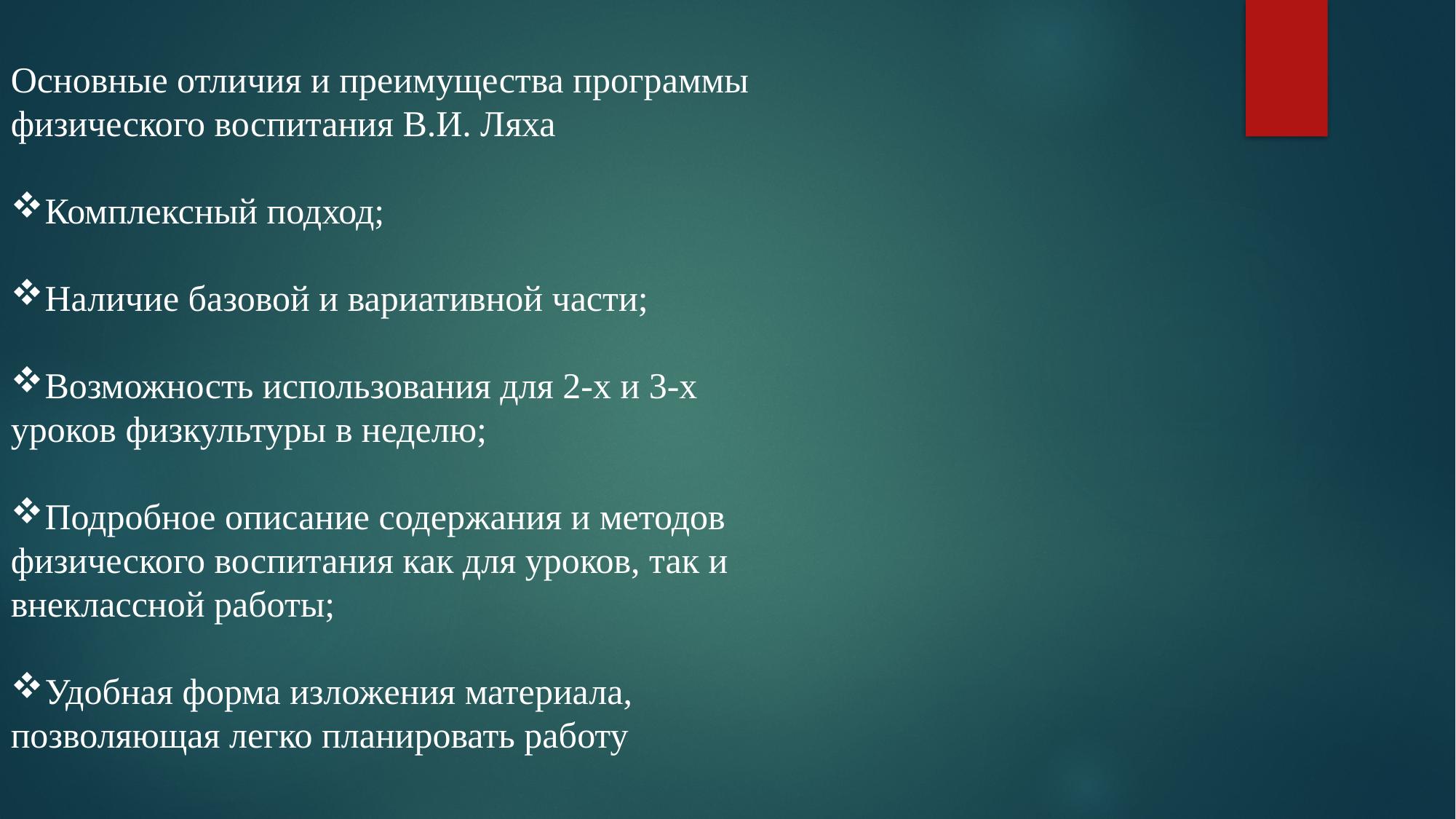

Основные отличия и преимущества программы
физического воспитания В.И. Ляха

Комплексный подход;

Наличие базовой и вариативной части;

Возможность использования для 2-х и 3-х
уроков физкультуры в неделю;

Подробное описание содержания и методов
физического воспитания как для уроков, так и
внеклассной работы;

Удобная форма изложения материала,
позволяющая легко планировать работу